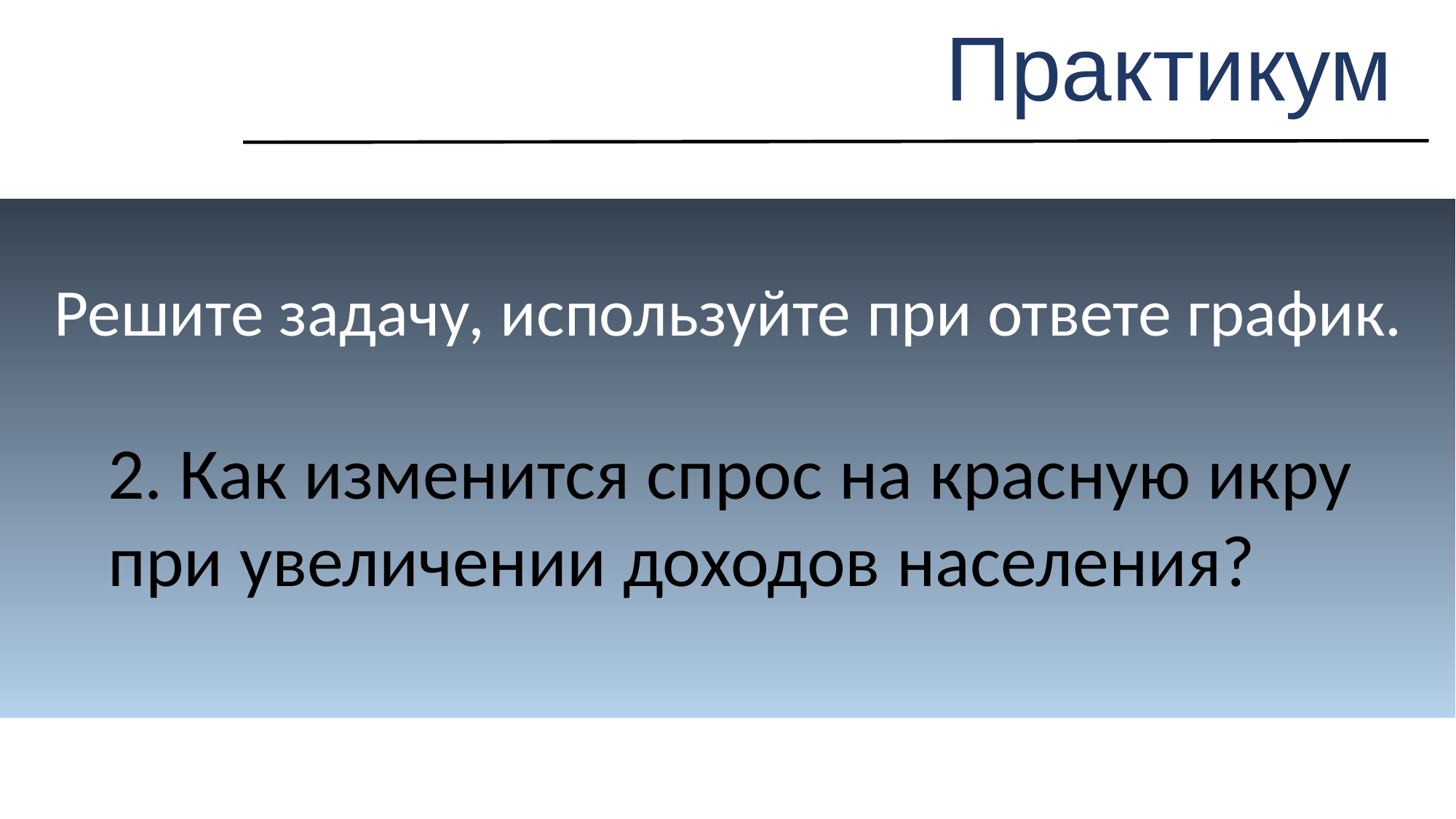

Практикум

Решите задачу, используйте при ответе график.
2. Как изменится спрос на красную икру при увеличении доходов населения?